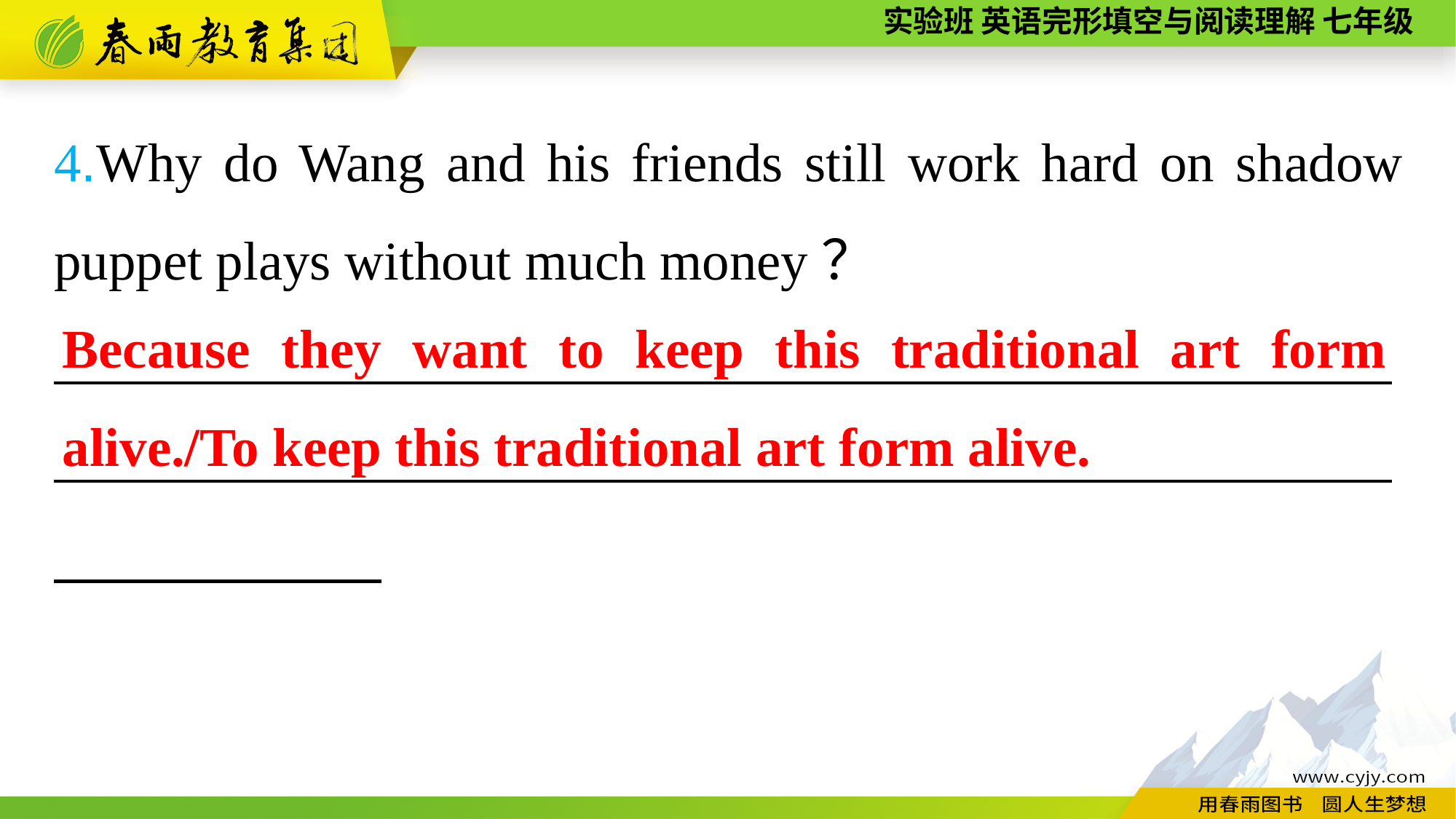

4.Why do Wang and his friends still work hard on shadow puppet plays without much money？
_________________________________________________ _________________________________________________
Because they want to keep this traditional art form alive./To keep this traditional art form alive.